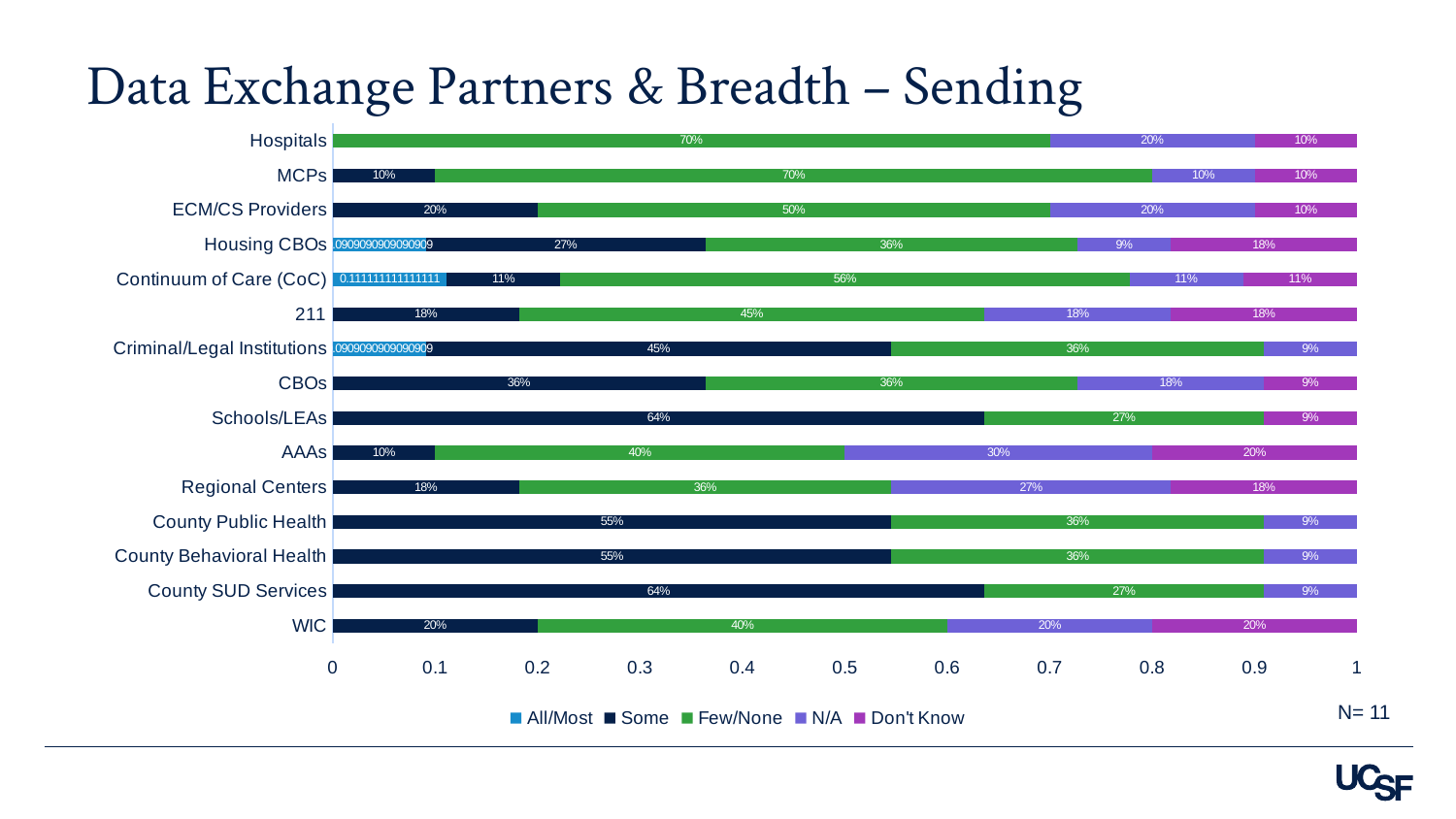

# Data Exchange Partners & Breadth – Sending

### Chart

| Category | All/Most | Some | Few/None | N/A | Don't Know |
|---|---|---|---|---|---|
| Hospitals | None | None | 0.7 | 0.2 | 0.1 |
| MCPs | None | 0.1 | 0.7 | 0.1 | 0.1 |
| ECM/CS Providers | None | 0.2 | 0.5 | 0.2 | 0.1 |
| Housing CBOs | 0.09090909090909091 | 0.2727272727272727 | 0.36363636363636365 | 0.09090909090909091 | 0.18181818181818182 |
| Continuum of Care (CoC) | 0.1111111111111111 | 0.1111111111111111 | 0.5555555555555556 | 0.1111111111111111 | 0.1111111111111111 |
| 211 | None | 0.18181818181818182 | 0.45454545454545453 | 0.18181818181818182 | 0.18181818181818182 |
| Criminal/Legal Institutions | 0.09090909090909091 | 0.45454545454545453 | 0.36363636363636365 | 0.09090909090909091 | None |
| CBOs | None | 0.36363636363636365 | 0.36363636363636365 | 0.18181818181818182 | 0.09090909090909091 |
| Schools/LEAs | None | 0.6363636363636364 | 0.2727272727272727 | None | 0.09090909090909091 |
| AAAs | None | 0.1 | 0.4 | 0.3 | 0.2 |
| Regional Centers | None | 0.18181818181818182 | 0.36363636363636365 | 0.2727272727272727 | 0.18181818181818182 |
| County Public Health | None | 0.5454545454545454 | 0.36363636363636365 | 0.09090909090909091 | None |
| County Behavioral Health | None | 0.5454545454545454 | 0.36363636363636365 | 0.09090909090909091 | None |
| County SUD Services | None | 0.6363636363636364 | 0.2727272727272727 | 0.09090909090909091 | None |
| WIC | None | 0.2 | 0.4 | 0.2 | 0.2 |
N= 11